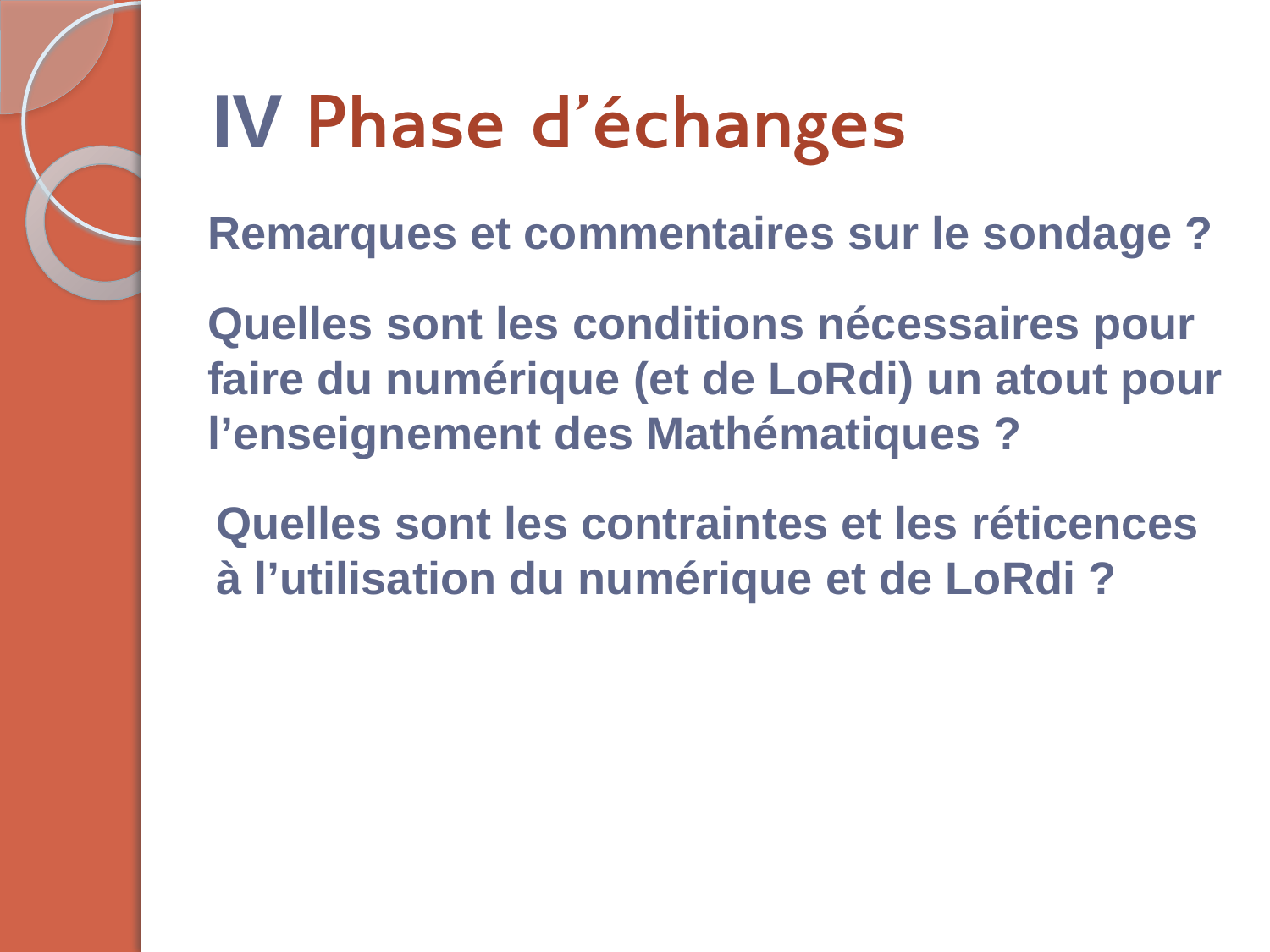

# IV Phase d’échanges
Remarques et commentaires sur le sondage ?
Quelles sont les conditions nécessaires pour faire du numérique (et de LoRdi) un atout pour l’enseignement des Mathématiques ?
Quelles sont les contraintes et les réticences à l’utilisation du numérique et de LoRdi ?